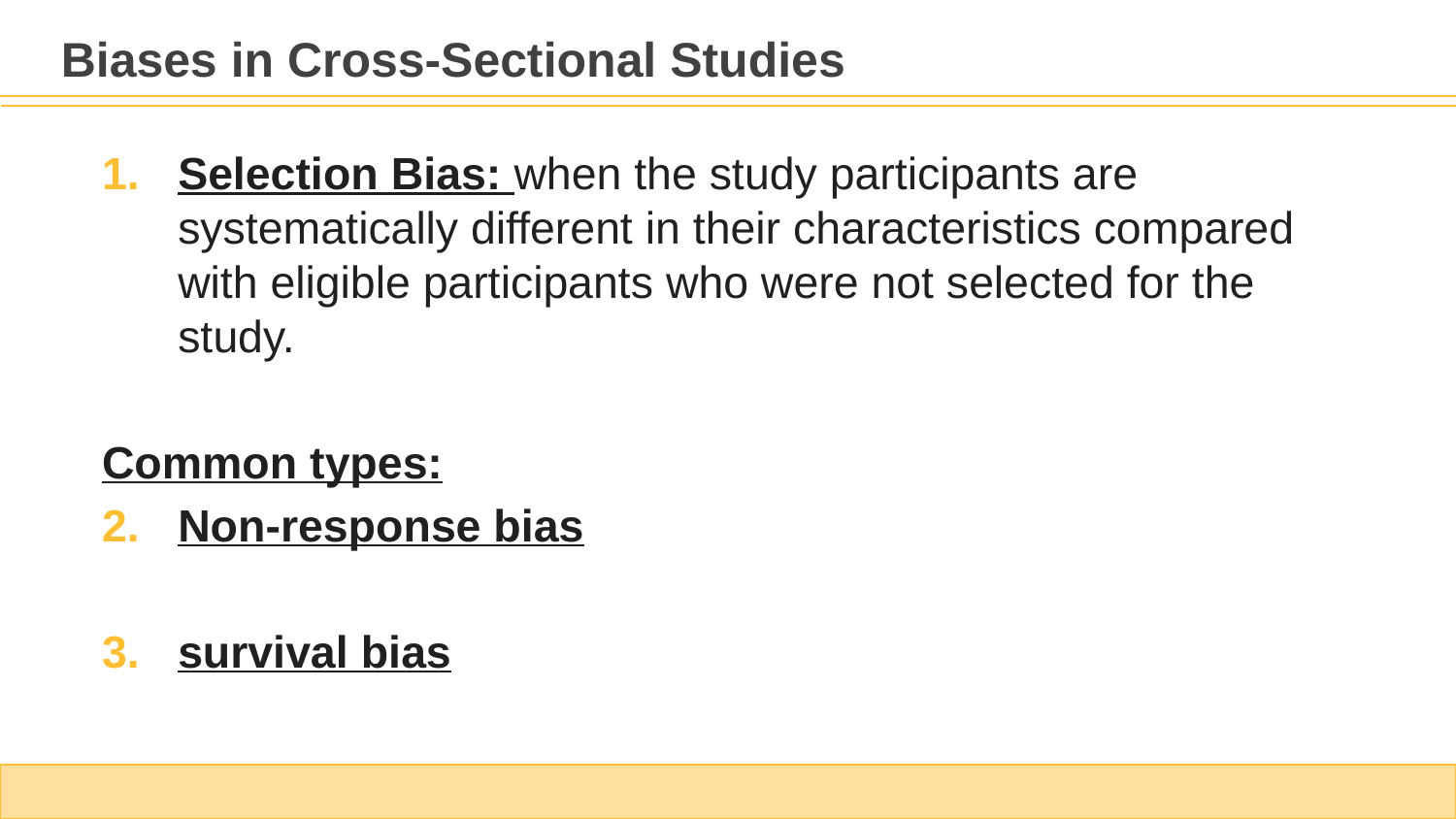

Biases in Cross-Sectional Studies
Selection Bias: when the study participants are systematically different in their characteristics compared with eligible participants who were not selected for the study.

Common types:
Non-response bias

survival bias